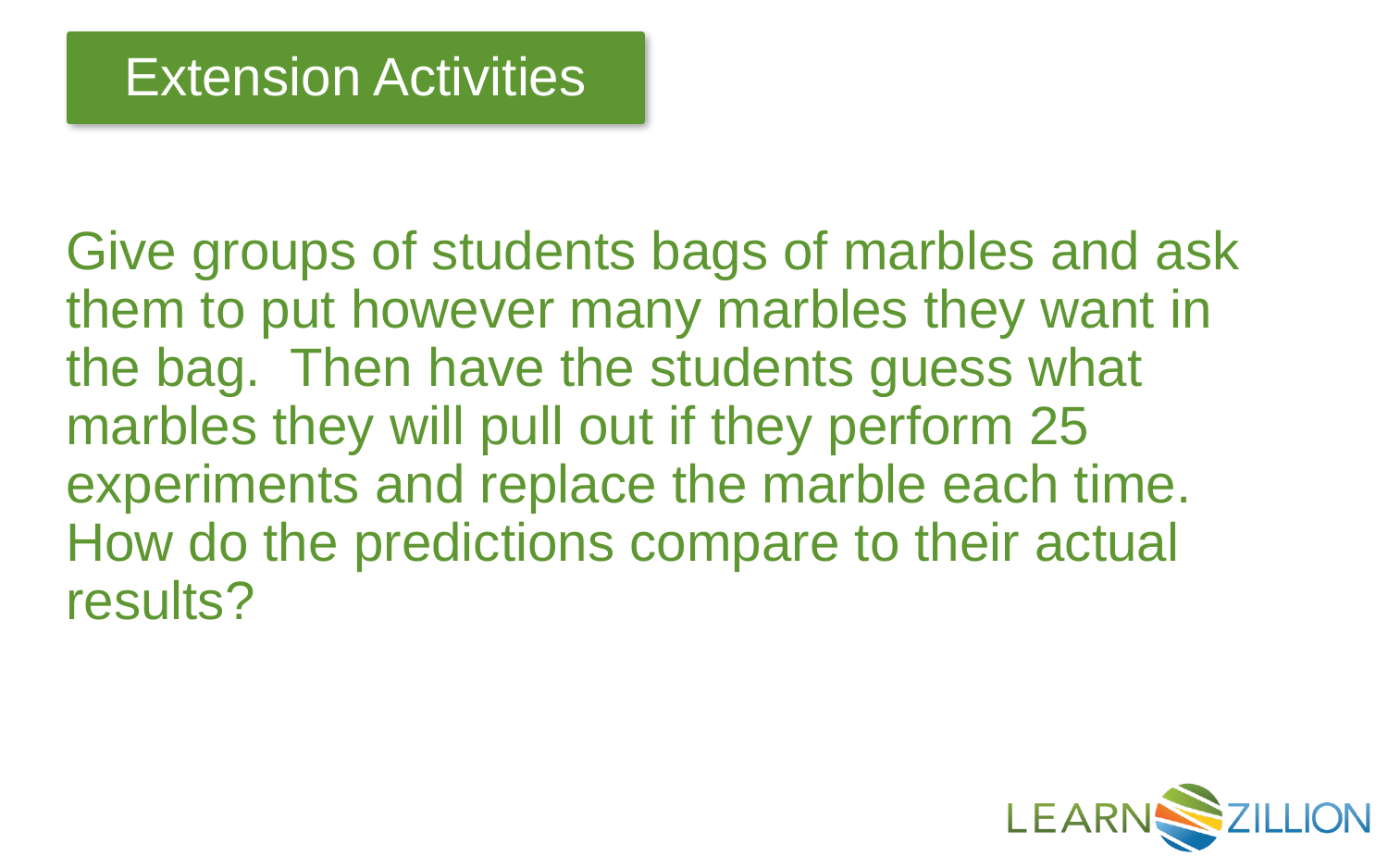

Give groups of students bags of marbles and ask them to put however many marbles they want in the bag.  Then have the students guess what marbles they will pull out if they perform 25 experiments and replace the marble each time.  How do the predictions compare to their actual results?